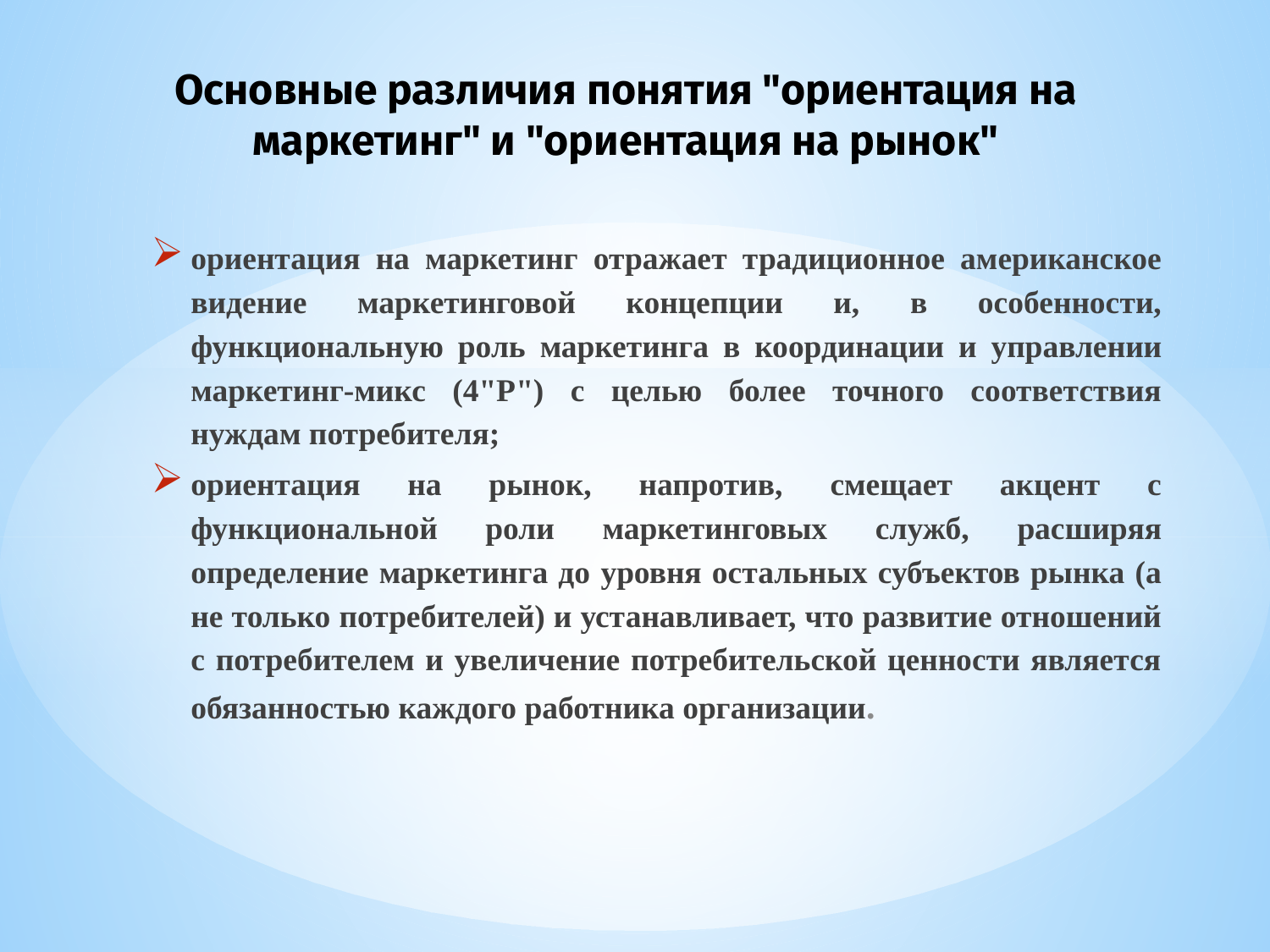

# Основные различия понятия "ориентация на маркетинг" и "ориентация на рынок"
ориентация на маркетинг отражает традиционное американское видение маркетинговой концепции и, в особенности, функциональную роль маркетинга в координации и управлении маркетинг-микс (4"Р") с целью более точного соответствия нуждам потребителя;
ориентация на рынок, напротив, смещает акцент с функциональной роли маркетинговых служб, расширяя определение маркетинга до уровня остальных субъектов рынка (а не только потребителей) и устанавливает, что развитие отношений с потребителем и увеличение потребительской ценности является обязанностью каждого работника организации.